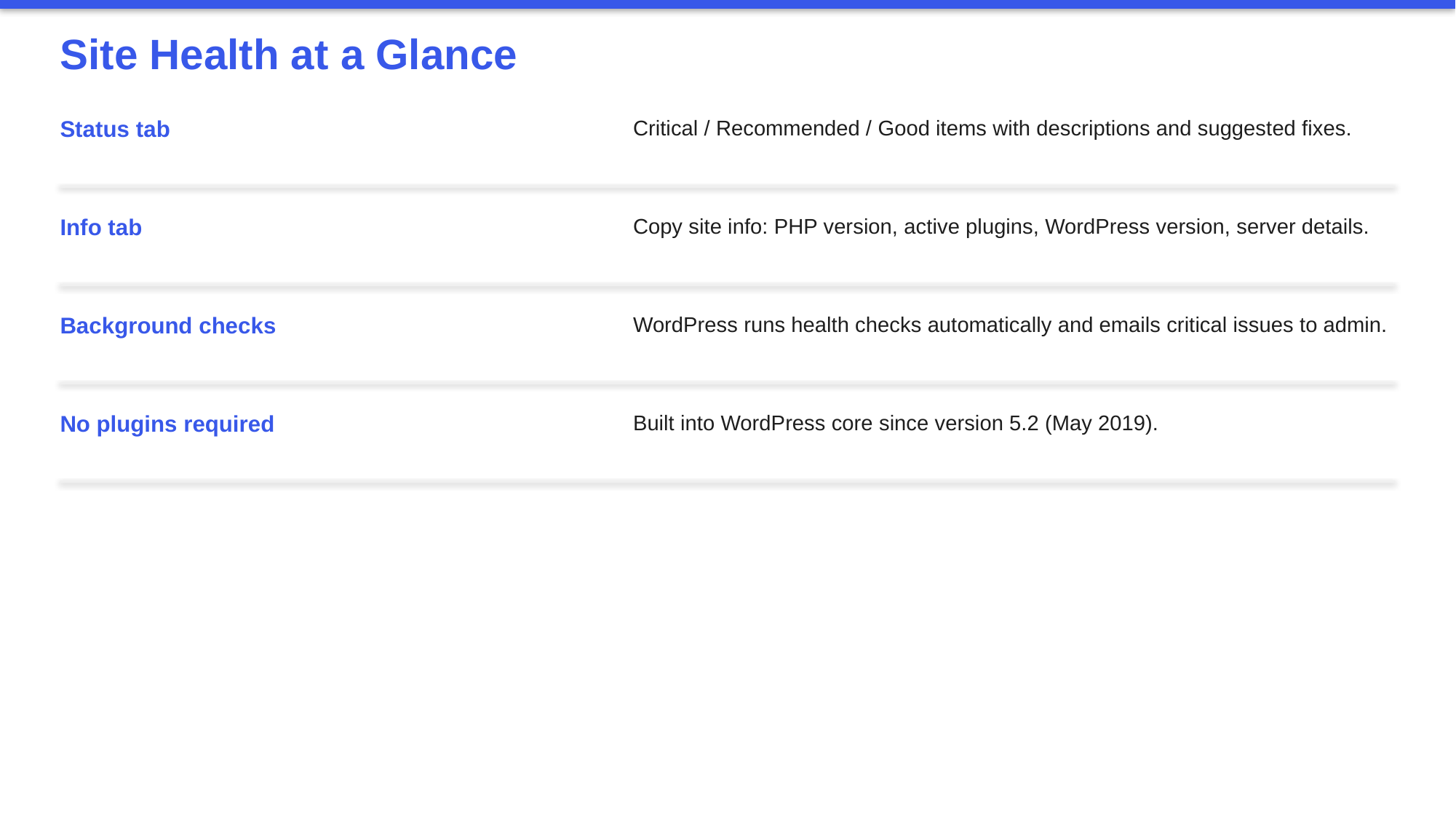

Site Health at a Glance
Status tab
Critical / Recommended / Good items with descriptions and suggested fixes.

Info tab
Copy site info: PHP version, active plugins, WordPress version, server details.

Background checks
WordPress runs health checks automatically and emails critical issues to admin.

No plugins required
Built into WordPress core since version 5.2 (May 2019).